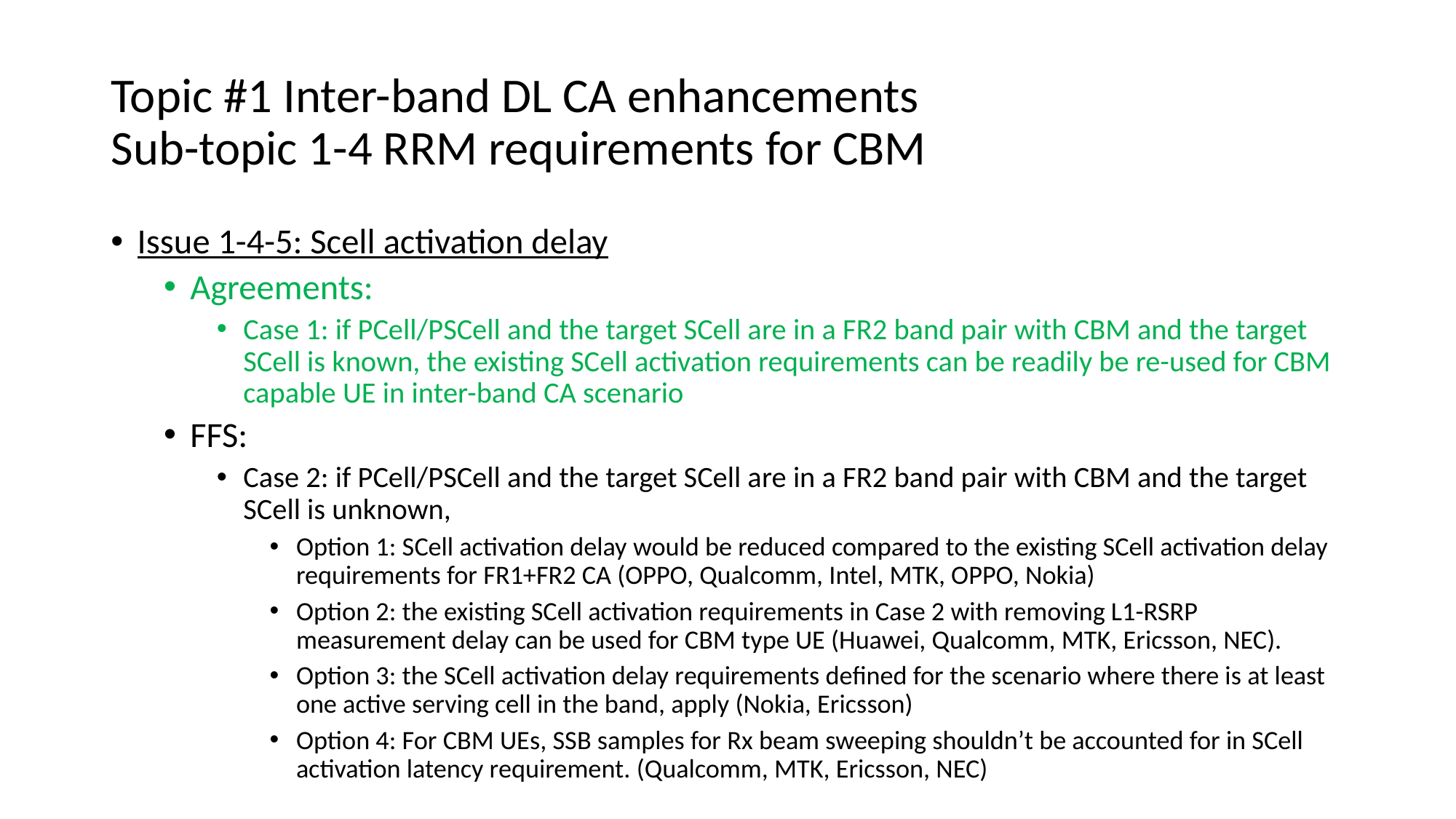

# Topic #1 Inter-band DL CA enhancements Sub-topic 1-4 RRM requirements for CBM
Issue 1-4-5: Scell activation delay
Agreements:
Case 1: if PCell/PSCell and the target SCell are in a FR2 band pair with CBM and the target SCell is known, the existing SCell activation requirements can be readily be re-used for CBM capable UE in inter-band CA scenario
FFS:
Case 2: if PCell/PSCell and the target SCell are in a FR2 band pair with CBM and the target SCell is unknown,
Option 1: SCell activation delay would be reduced compared to the existing SCell activation delay requirements for FR1+FR2 CA (OPPO, Qualcomm, Intel, MTK, OPPO, Nokia)
Option 2: the existing SCell activation requirements in Case 2 with removing L1-RSRP measurement delay can be used for CBM type UE (Huawei, Qualcomm, MTK, Ericsson, NEC).
Option 3: the SCell activation delay requirements defined for the scenario where there is at least one active serving cell in the band, apply (Nokia, Ericsson)
Option 4: For CBM UEs, SSB samples for Rx beam sweeping shouldn’t be accounted for in SCell activation latency requirement. (Qualcomm, MTK, Ericsson, NEC)